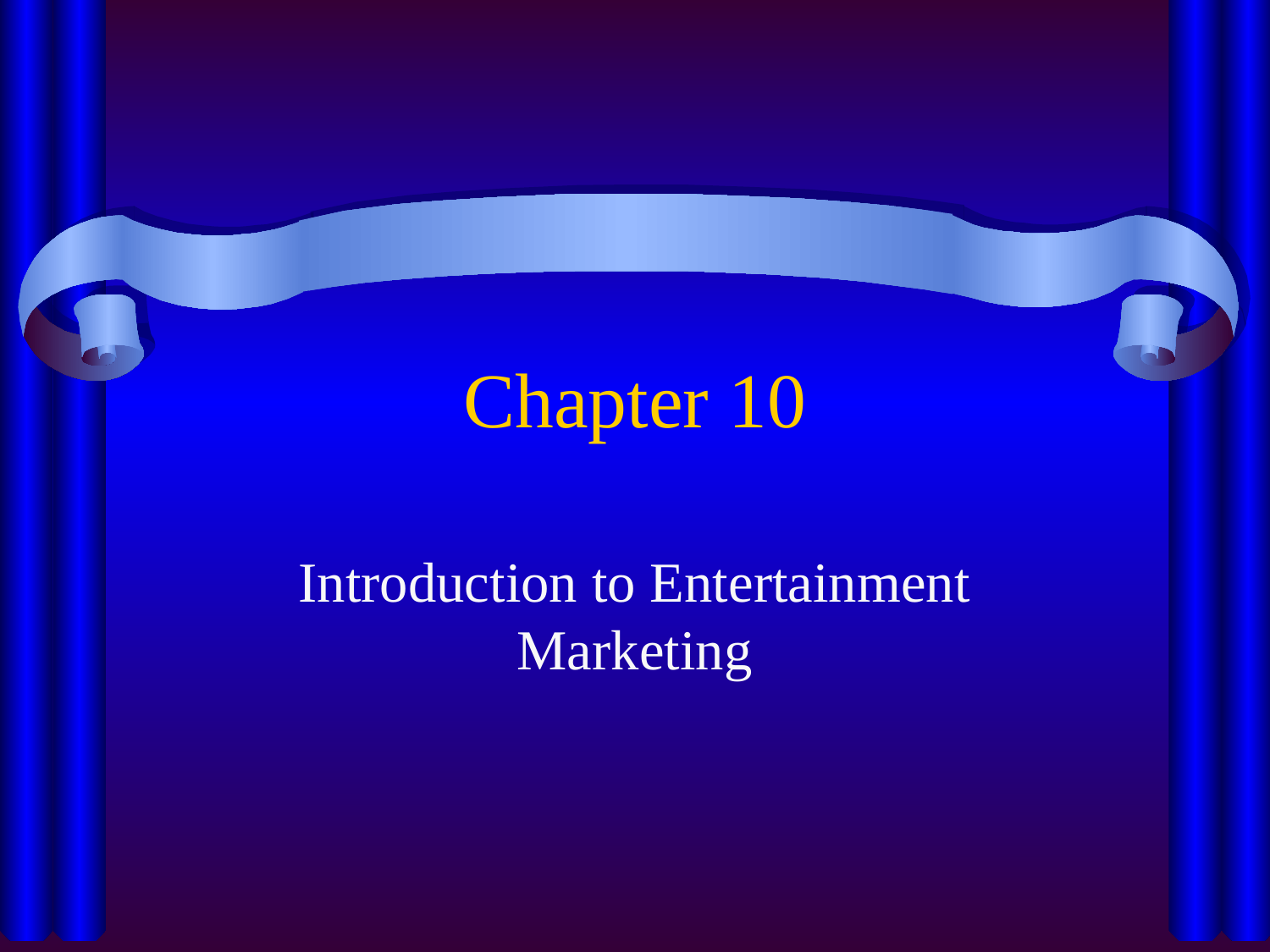

# Chapter 10
Introduction to Entertainment Marketing